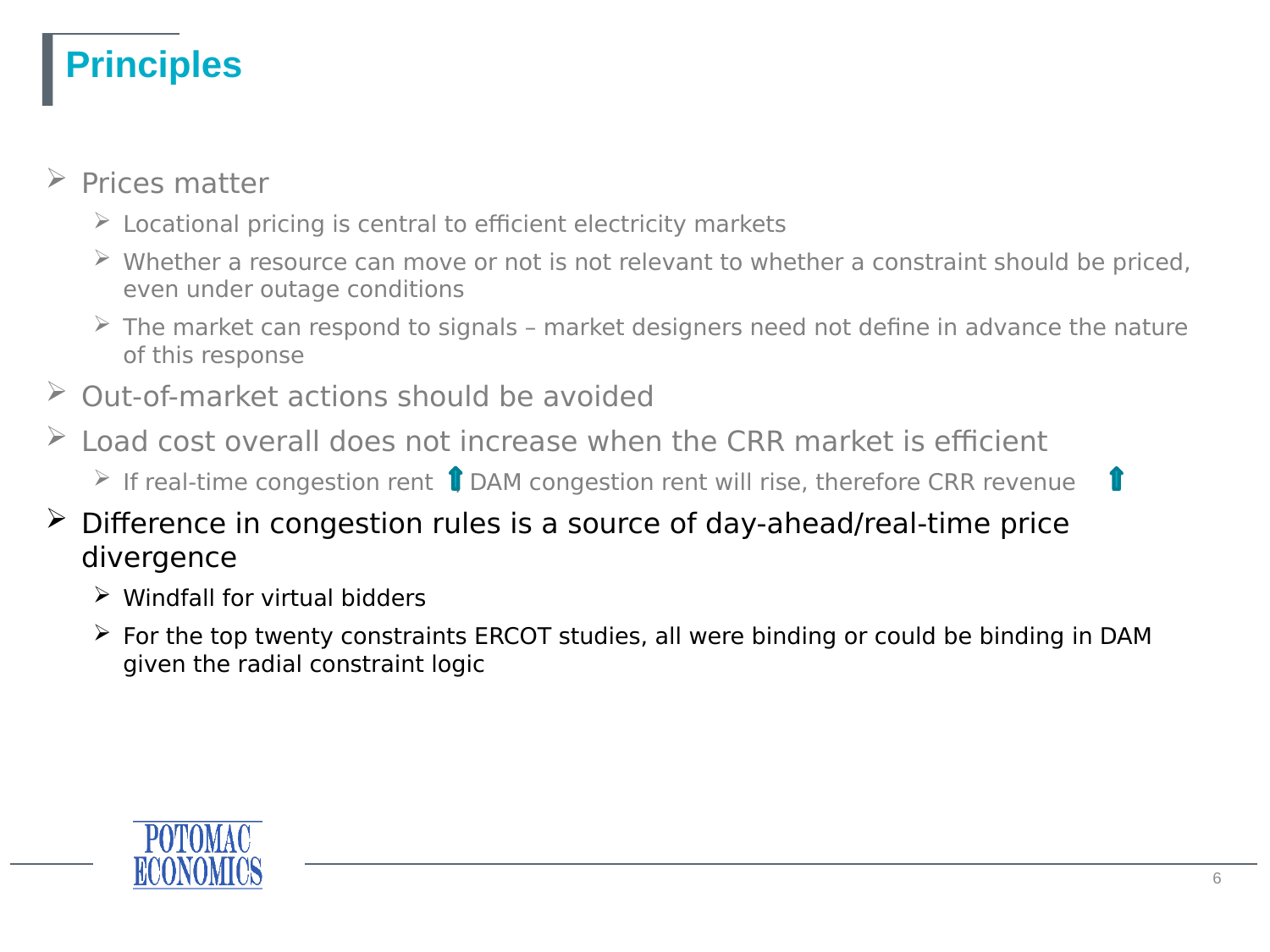

# Principles
Prices matter
Locational pricing is central to efficient electricity markets
Whether a resource can move or not is not relevant to whether a constraint should be priced, even under outage conditions
The market can respond to signals – market designers need not define in advance the nature of this response
Out-of-market actions should be avoided
Load cost overall does not increase when the CRR market is efficient
If real-time congestion rent   , DAM congestion rent will rise, therefore CRR revenue
Difference in congestion rules is a source of day-ahead/real-time price divergence
Windfall for virtual bidders
For the top twenty constraints ERCOT studies, all were binding or could be binding in DAM given the radial constraint logic

6